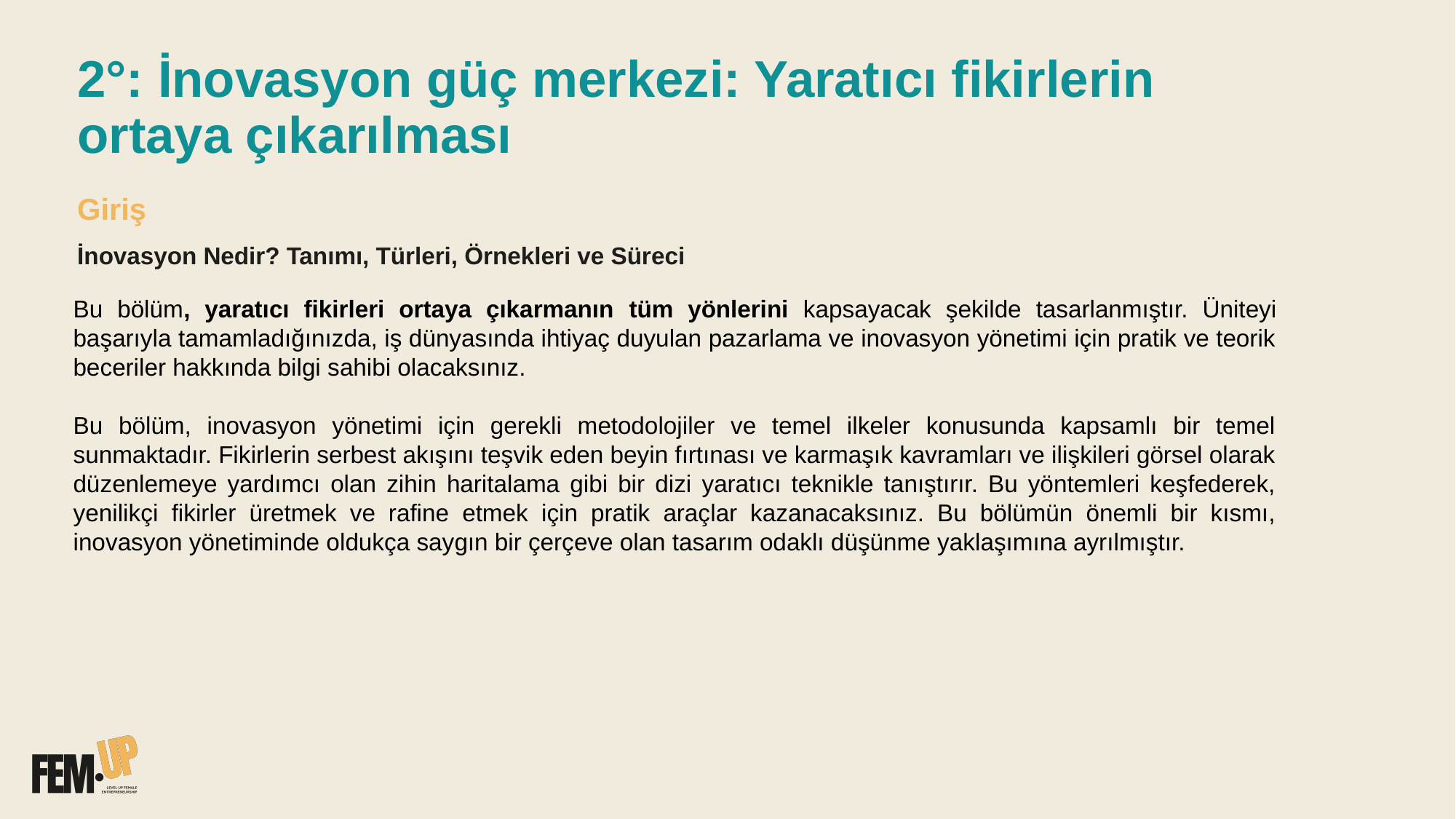

# 2°: İnovasyon güç merkezi: Yaratıcı fikirlerin ortaya çıkarılması
Giriş
İnovasyon Nedir? Tanımı, Türleri, Örnekleri ve Süreci
Bu bölüm, yaratıcı fikirleri ortaya çıkarmanın tüm yönlerini kapsayacak şekilde tasarlanmıştır. Üniteyi başarıyla tamamladığınızda, iş dünyasında ihtiyaç duyulan pazarlama ve inovasyon yönetimi için pratik ve teorik beceriler hakkında bilgi sahibi olacaksınız.

Bu bölüm, inovasyon yönetimi için gerekli metodolojiler ve temel ilkeler konusunda kapsamlı bir temel sunmaktadır. Fikirlerin serbest akışını teşvik eden beyin fırtınası ve karmaşık kavramları ve ilişkileri görsel olarak düzenlemeye yardımcı olan zihin haritalama gibi bir dizi yaratıcı teknikle tanıştırır. Bu yöntemleri keşfederek, yenilikçi fikirler üretmek ve rafine etmek için pratik araçlar kazanacaksınız. Bu bölümün önemli bir kısmı, inovasyon yönetiminde oldukça saygın bir çerçeve olan tasarım odaklı düşünme yaklaşımına ayrılmıştır.